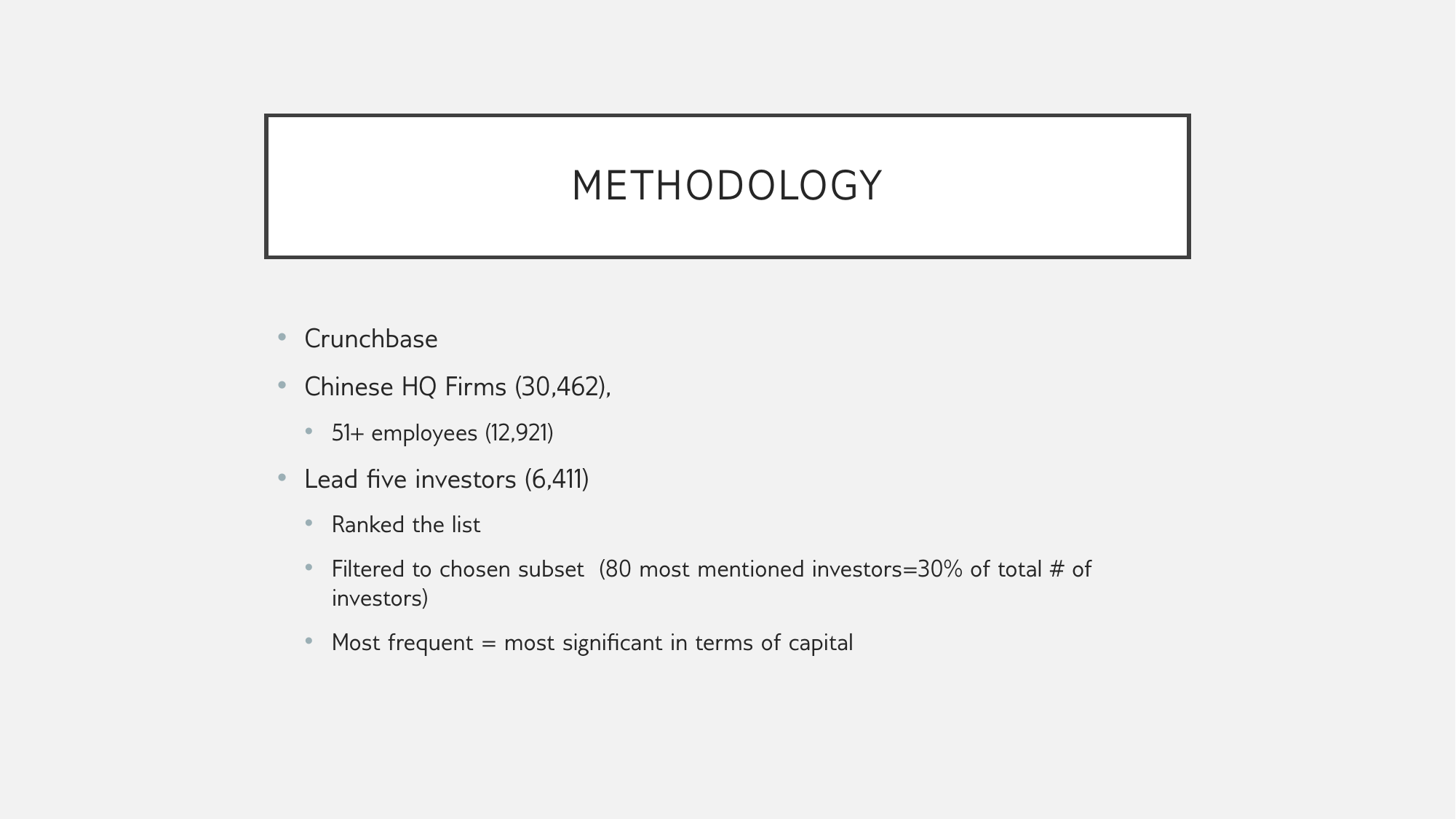

# Methodology
Crunchbase
Chinese HQ Firms (30,462),
51+ employees (12,921)
Lead five investors (6,411)
Ranked the list
Filtered to chosen subset  (80 most mentioned investors=30% of total # of investors)
Most frequent = most significant in terms of capital